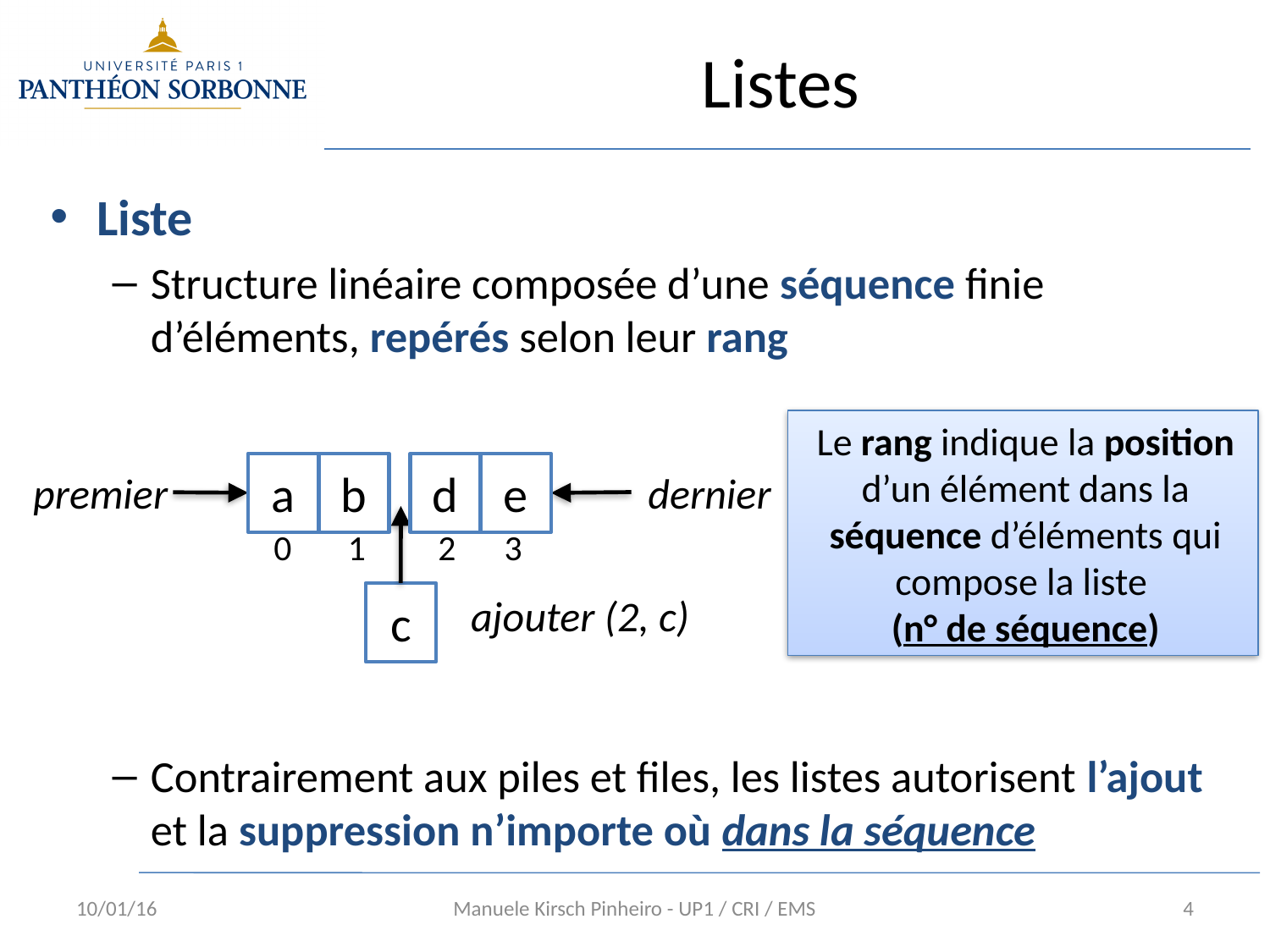

# Listes
Liste
Structure linéaire composée d’une séquence finie d’éléments, repérés selon leur rang

Contrairement aux piles et files, les listes autorisent l’ajout et la suppression n’importe où dans la séquence
Le rang indique la position d’un élément dans la séquence d’éléments qui compose la liste
(n° de séquence)
a
d
b
e
  0       1         2      3
dernier
premier
c
ajouter (2, c)
10/01/16
Manuele Kirsch Pinheiro - UP1 / CRI / EMS
4